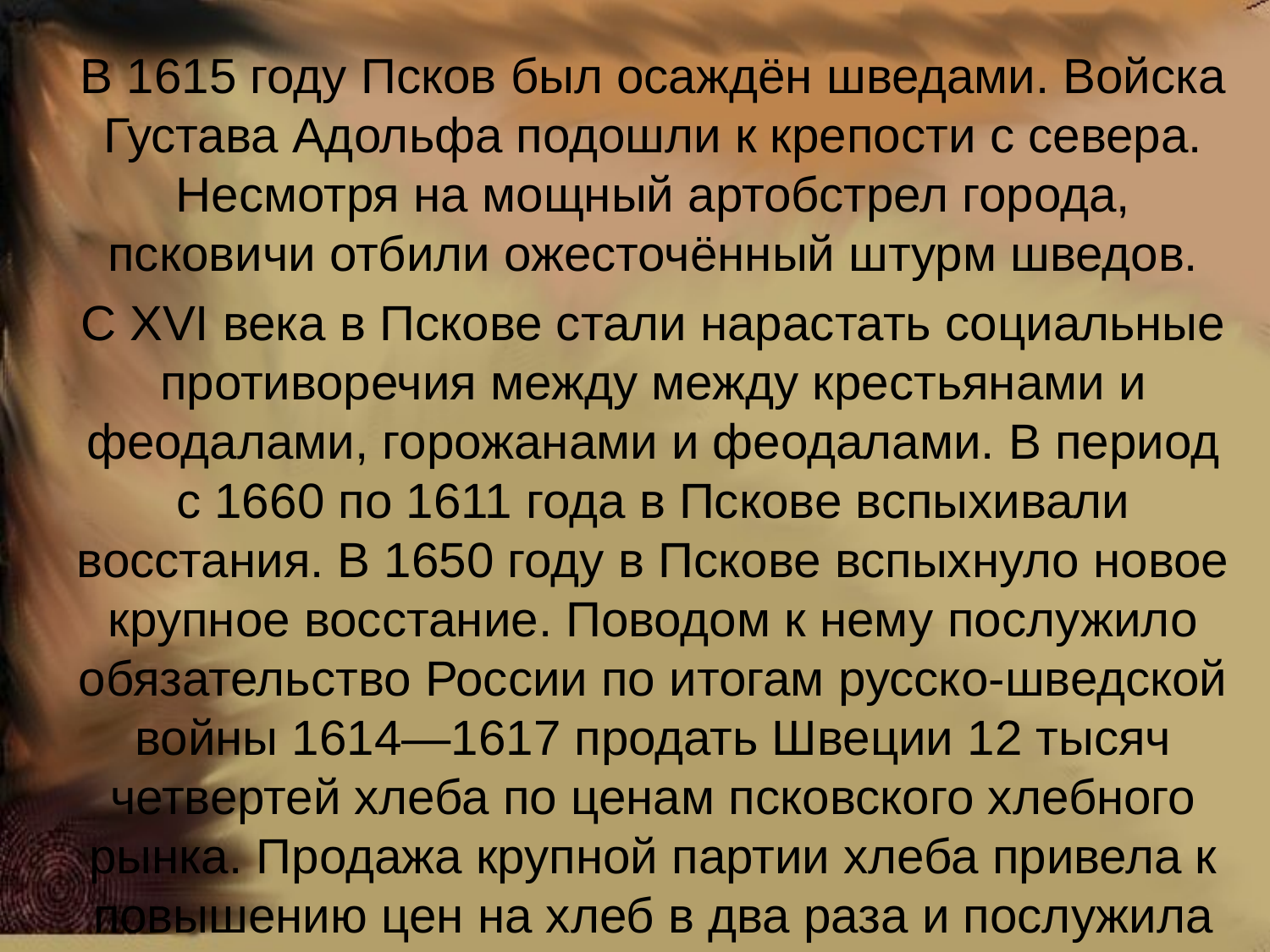

В 1615 году Псков был осаждён шведами. Войска Густава Адольфа подошли к крепости с севера. Несмотря на мощный артобстрел города, псковичи отбили ожесточённый штурм шведов.
С XVI века в Пскове стали нарастать социальные противоречия между между крестьянами и феодалами, горожанами и феодалами. В период с 1660 по 1611 года в Пскове вспыхивали восстания. В 1650 году в Пскове вспыхнуло новое крупное восстание. Поводом к нему послужило обязательство России по итогам русско-шведской войны 1614—1617 продать Швеции 12 тысяч четвертей хлеба по ценам псковского хлебного рынка. Продажа крупной партии хлеба привела к повышению цен на хлеб в два раза и послужила непосредственным поводом к началу восстания.
#